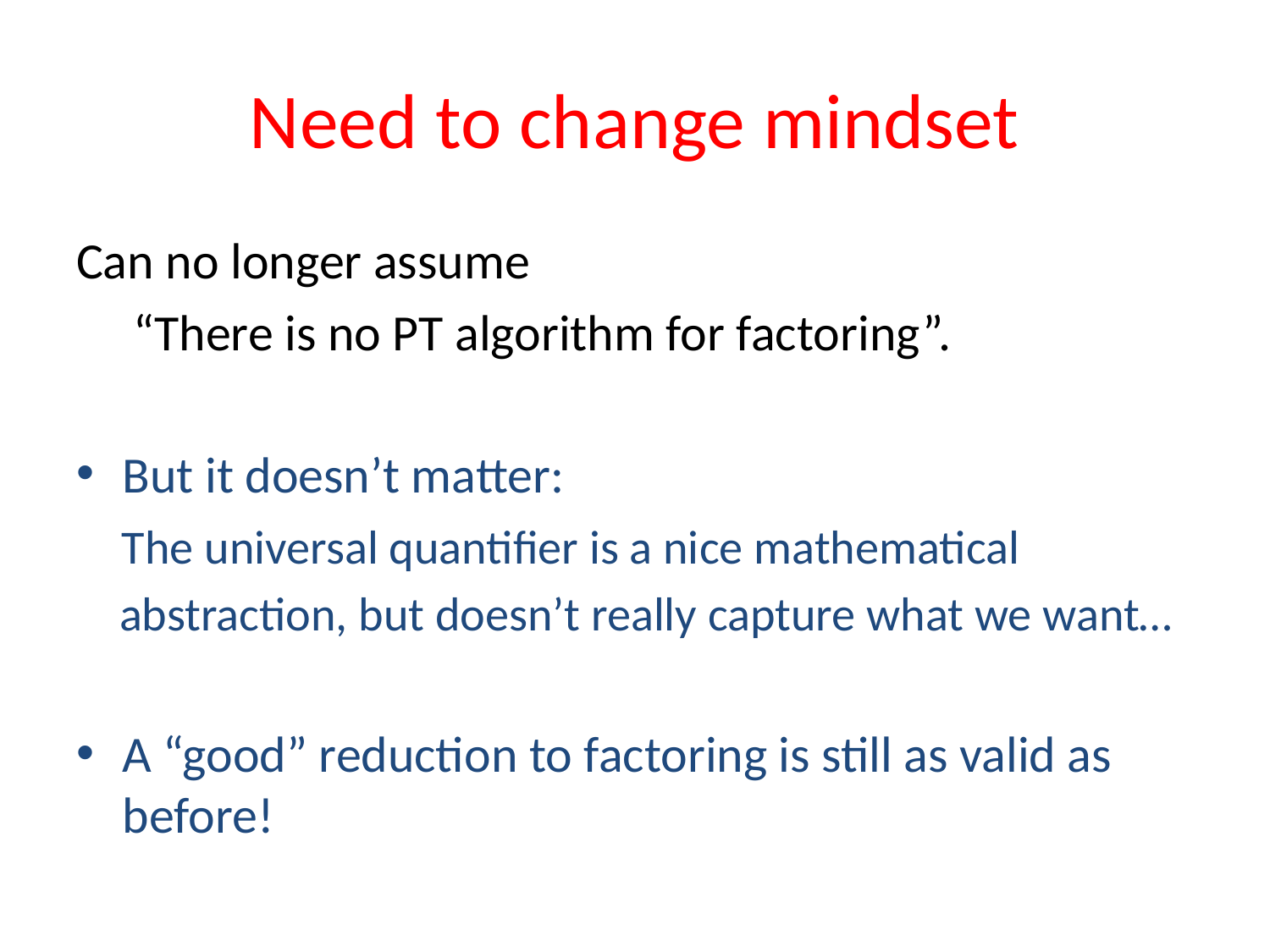

# Need to change mindset
Can no longer assume
     “There is no PT algorithm for factoring”.

But it doesn’t matter:
    The universal quantifier is a nice mathematical
    abstraction, but doesn’t really capture what we want…

A “good” reduction to factoring is still as valid as before!